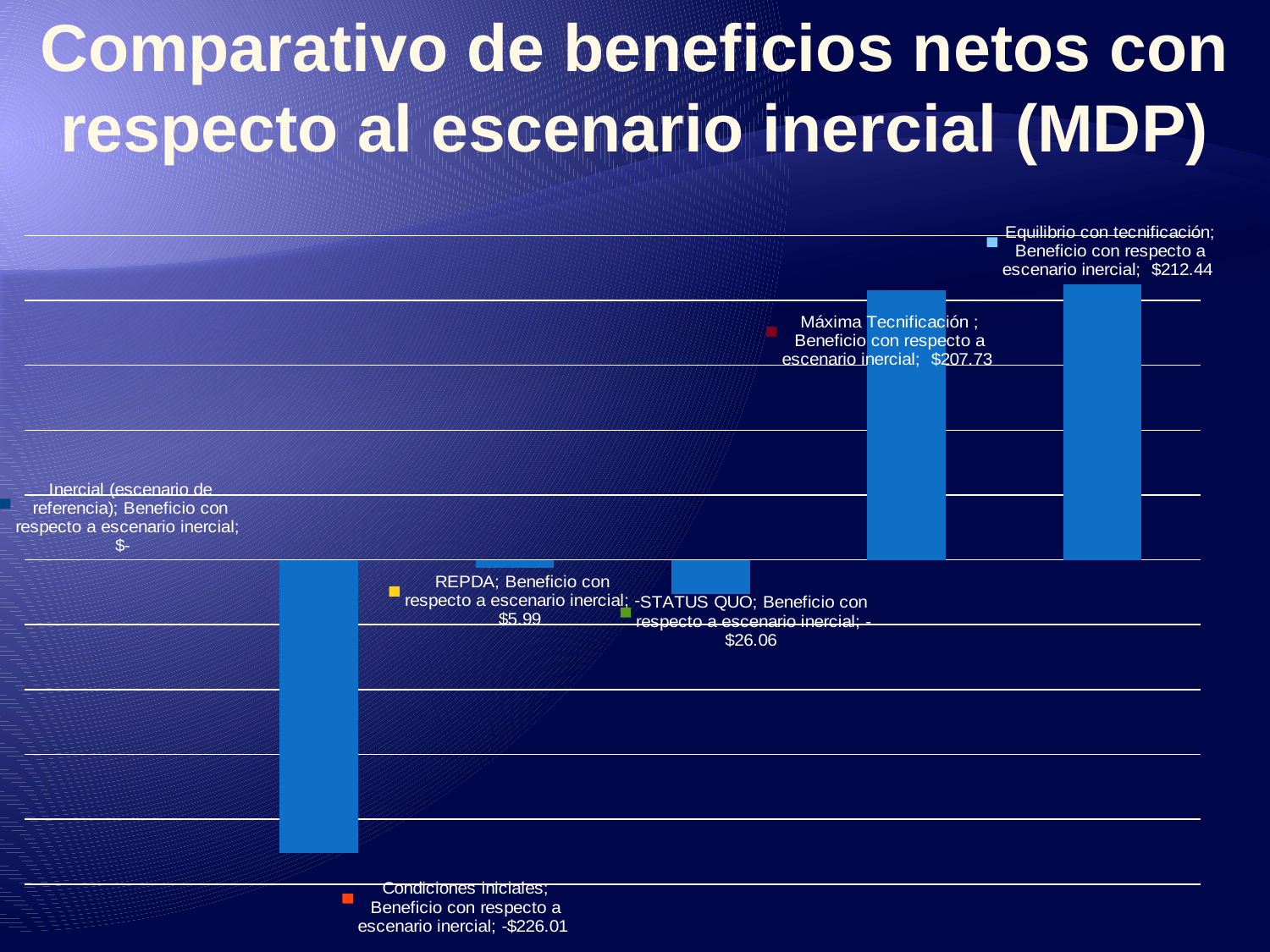

# Comparativo de beneficios netos con respecto al escenario inercial (MDP)

### Chart

| Category |  |
|---|---|
| Inercial (escenario de referencia) | 0.0 |
| Condiciones iniciales | -226.00793420719017 |
| REPDA | -5.994219981190099 |
| STATUS QUO | -26.056224768473328 |
| Máxima Tecnificación  | 207.72613239677656 |
| Equilibrio con tecnificación | 212.44280191491347 |